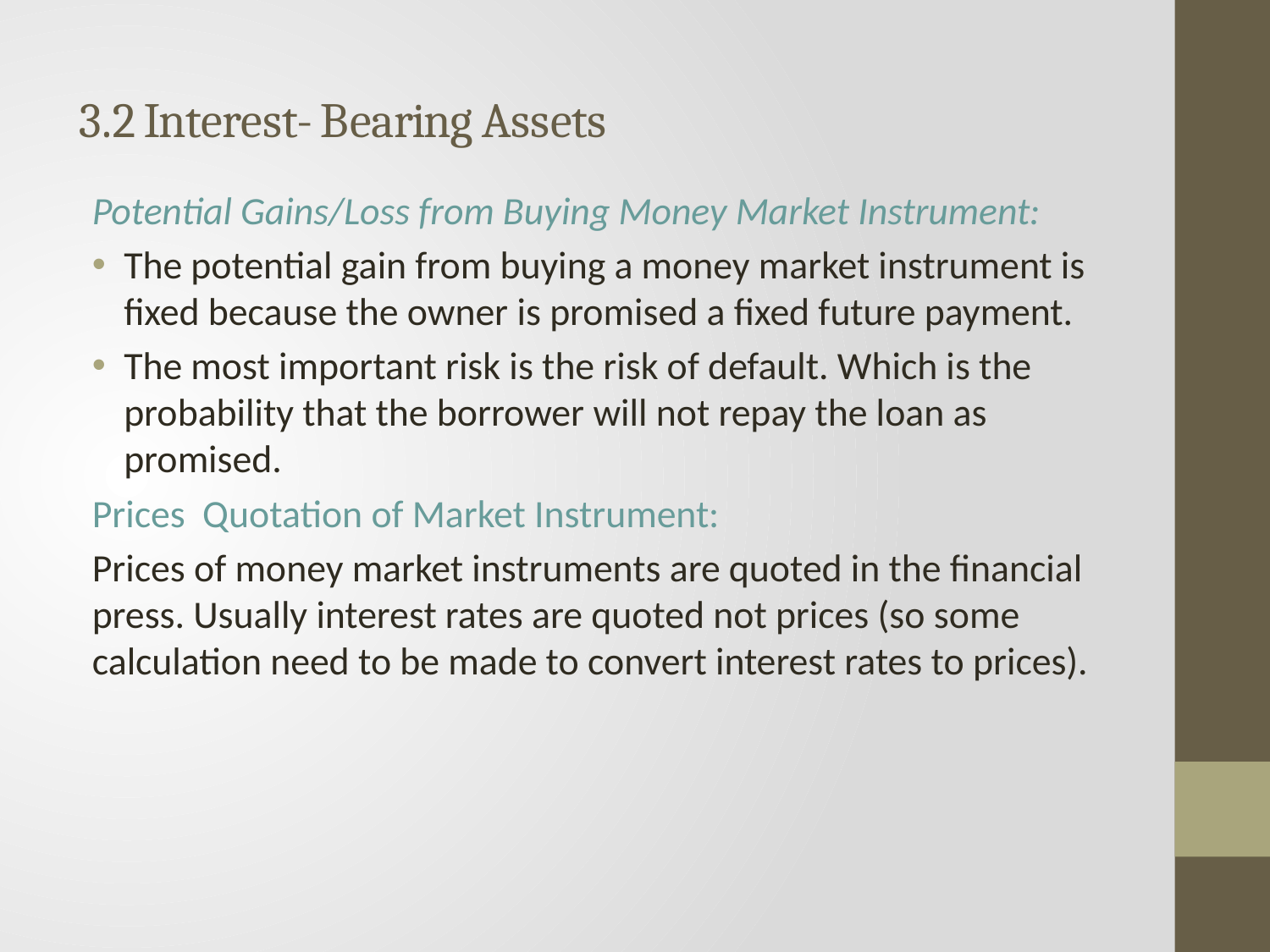

# 3.2 Interest- Bearing Assets
Potential Gains/Loss from Buying Money Market Instrument:
The potential gain from buying a money market instrument is fixed because the owner is promised a fixed future payment.
The most important risk is the risk of default. Which is the probability that the borrower will not repay the loan as promised.
Prices  Quotation of Market Instrument:
Prices of money market instruments are quoted in the financial press. Usually interest rates are quoted not prices (so some calculation need to be made to convert interest rates to prices).